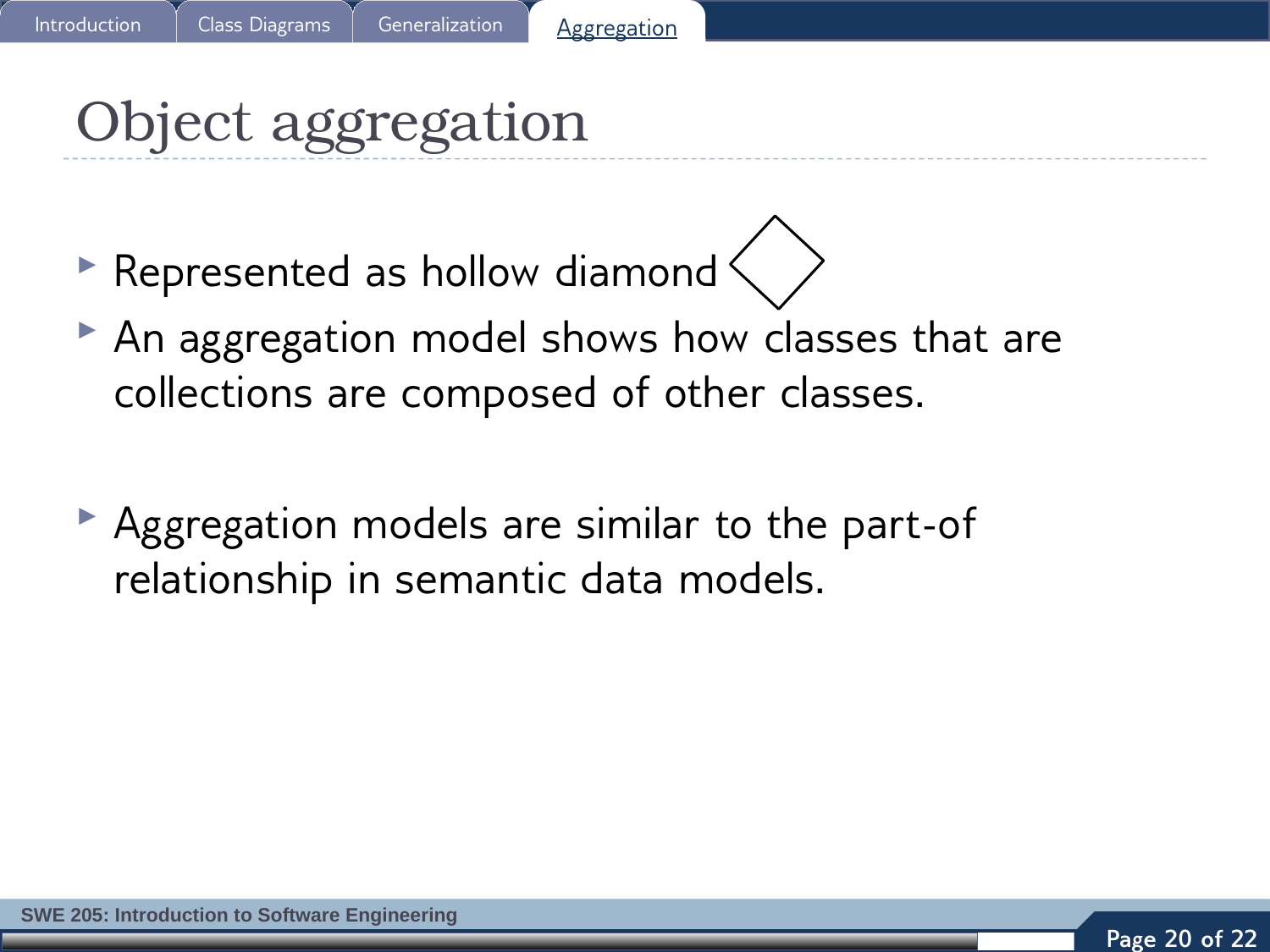

Introduction
Class Diagrams
Generalization
Aggregation
# Object aggregation

Represented as hollow diamond
An aggregation model shows how classes that are collections are composed of other classes.

Aggregation models are similar to the part-of relationship in semantic data models.

20
Page 20 of 22